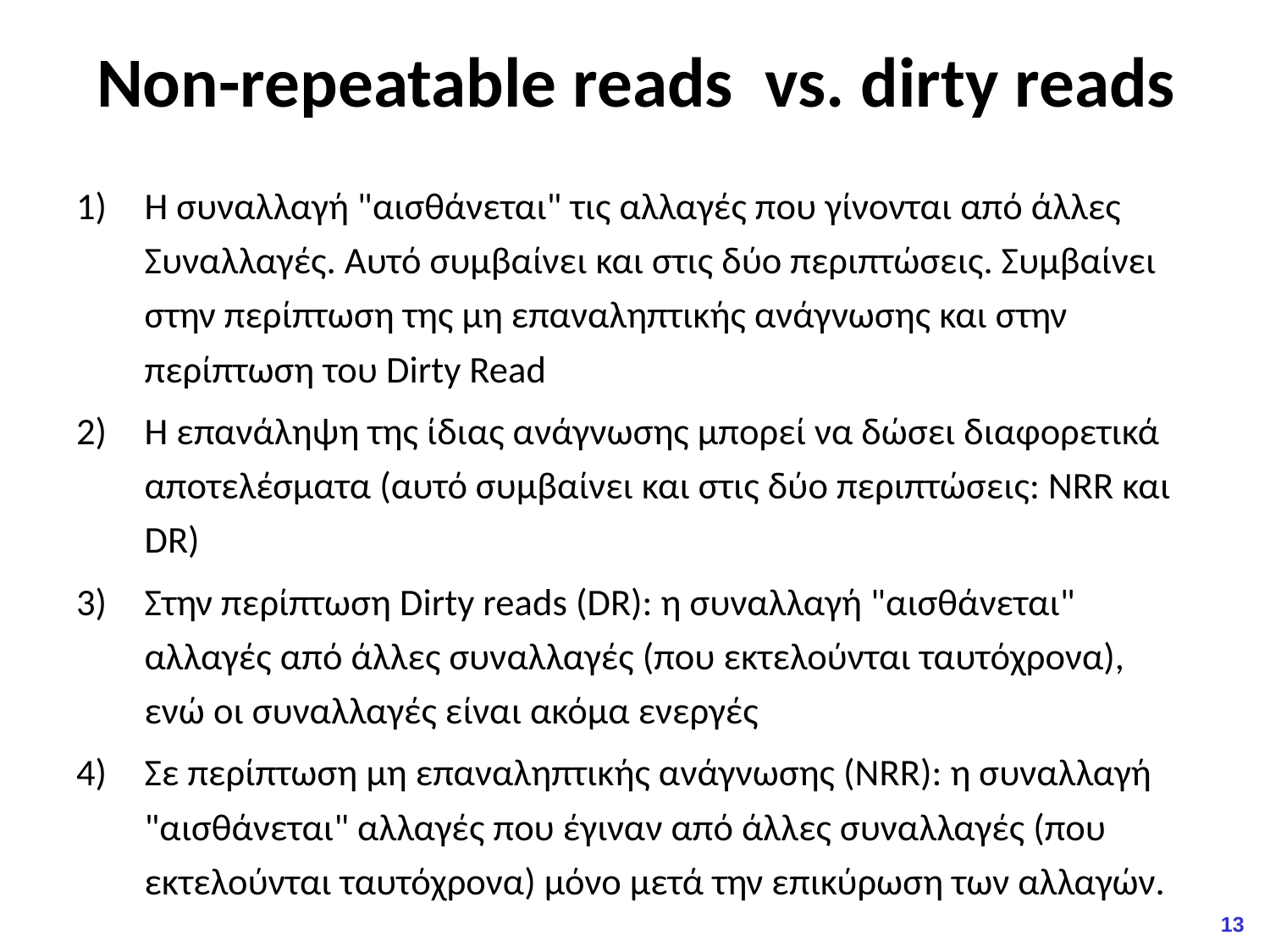

# Non-repeatable reads  vs. dirty reads
Η συναλλαγή "αισθάνεται" τις αλλαγές που γίνονται από άλλες Συναλλαγές. Αυτό συμβαίνει και στις δύο περιπτώσεις. Συμβαίνει στην περίπτωση της μη επαναληπτικής ανάγνωσης και στην περίπτωση του Dirty Read
Η επανάληψη της ίδιας ανάγνωσης μπορεί να δώσει διαφορετικά αποτελέσματα (αυτό συμβαίνει και στις δύο περιπτώσεις: NRR και DR)
Στην περίπτωση Dirty reads (DR): η συναλλαγή "αισθάνεται" αλλαγές από άλλες συναλλαγές (που εκτελούνται ταυτόχρονα), ενώ οι συναλλαγές είναι ακόμα ενεργές
Σε περίπτωση μη επαναληπτικής ανάγνωσης (NRR): η συναλλαγή "αισθάνεται" αλλαγές που έγιναν από άλλες συναλλαγές (που εκτελούνται ταυτόχρονα) μόνο μετά την επικύρωση των αλλαγών.

13